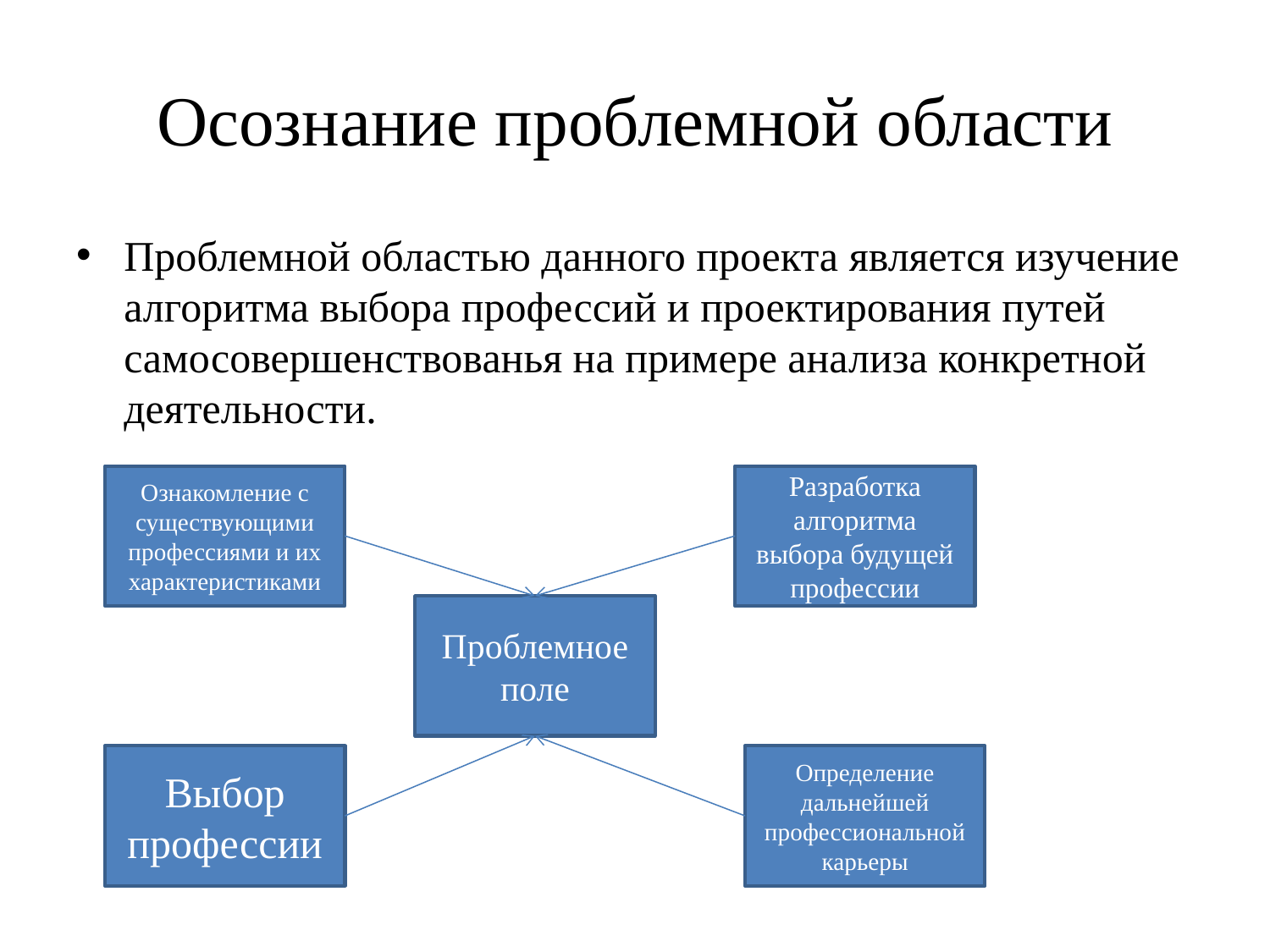

# Осознание проблемной области
Проблемной областью данного проекта является изучение алгоритма выбора профессий и проектирования путей самосовершенствованья на примере анализа конкретной деятельности.
Ознакомление с существующими профессиями и их характеристиками
Разработка алгоритма выбора будущей профессии
Проблемное поле
Выбор профессии
Определение дальнейшей профессиональной карьеры